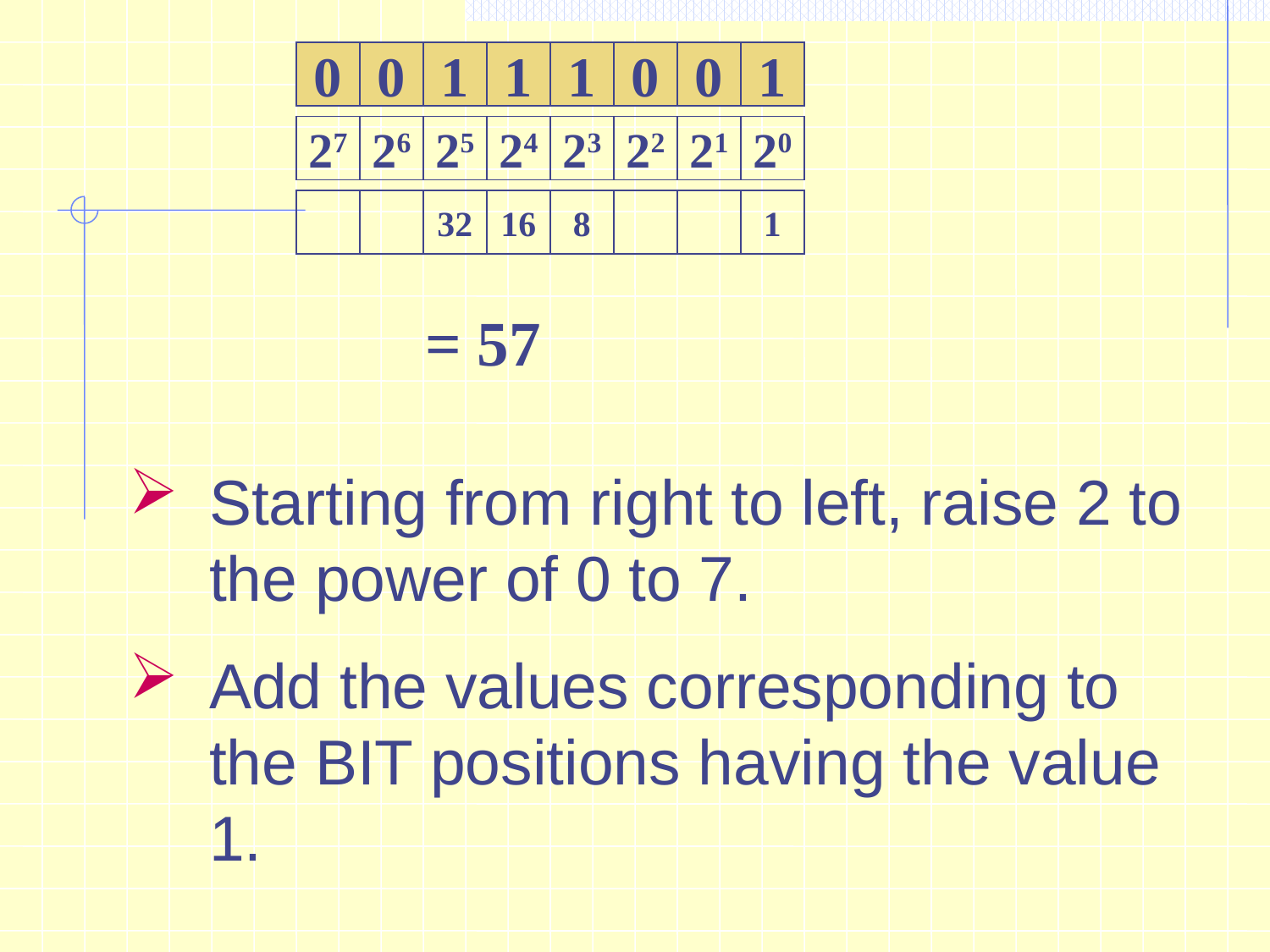

0
0
1
1
1
0
1
0
27
26
25
24
23
22
21
20

32
16
8

1
= 57
Starting from right to left, raise 2 to the power of 0 to 7.
Add the values corresponding to the BIT positions having the value 1.